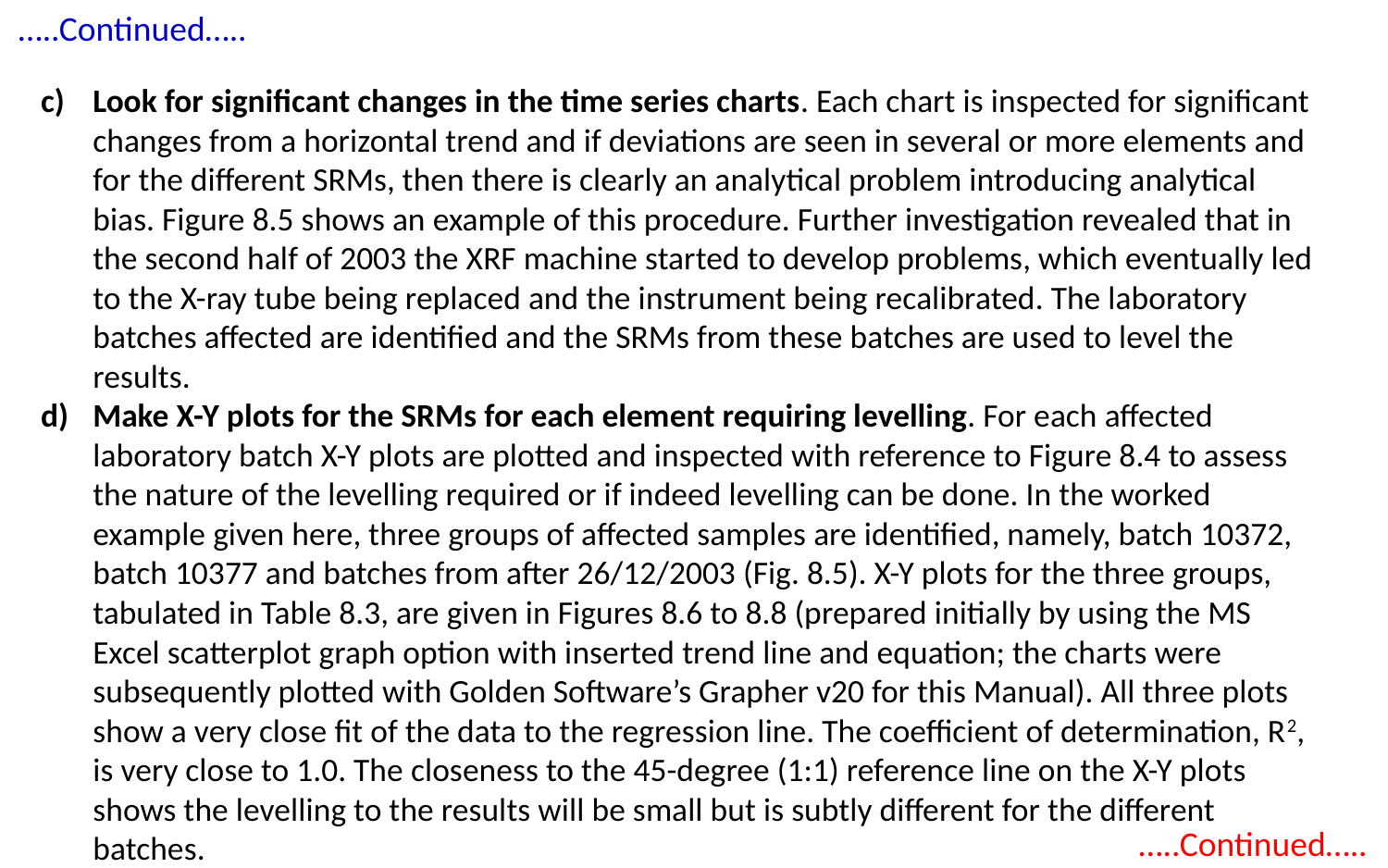

…..Continued…..
Look for significant changes in the time series charts. Each chart is inspected for significant changes from a horizontal trend and if deviations are seen in several or more elements and for the different SRMs, then there is clearly an analytical problem introducing analytical bias. Figure 8.5 shows an example of this procedure. Further investigation revealed that in the second half of 2003 the XRF machine started to develop problems, which eventually led to the X-ray tube being replaced and the instrument being recalibrated. The laboratory batches affected are identified and the SRMs from these batches are used to level the results.
Make X-Y plots for the SRMs for each element requiring levelling. For each affected laboratory batch X-Y plots are plotted and inspected with reference to Figure 8.4 to assess the nature of the levelling required or if indeed levelling can be done. In the worked example given here, three groups of affected samples are identified, namely, batch 10372, batch 10377 and batches from after 26/12/2003 (Fig. 8.5). X-Y plots for the three groups, tabulated in Table 8.3, are given in Figures 8.6 to 8.8 (prepared initially by using the MS Excel scatterplot graph option with inserted trend line and equation; the charts were subsequently plotted with Golden Software’s Grapher v20 for this Manual). All three plots show a very close fit of the data to the regression line. The coefficient of determination, R2, is very close to 1.0. The closeness to the 45-degree (1:1) reference line on the X-Y plots shows the levelling to the results will be small but is subtly different for the different batches.
…..Continued…..